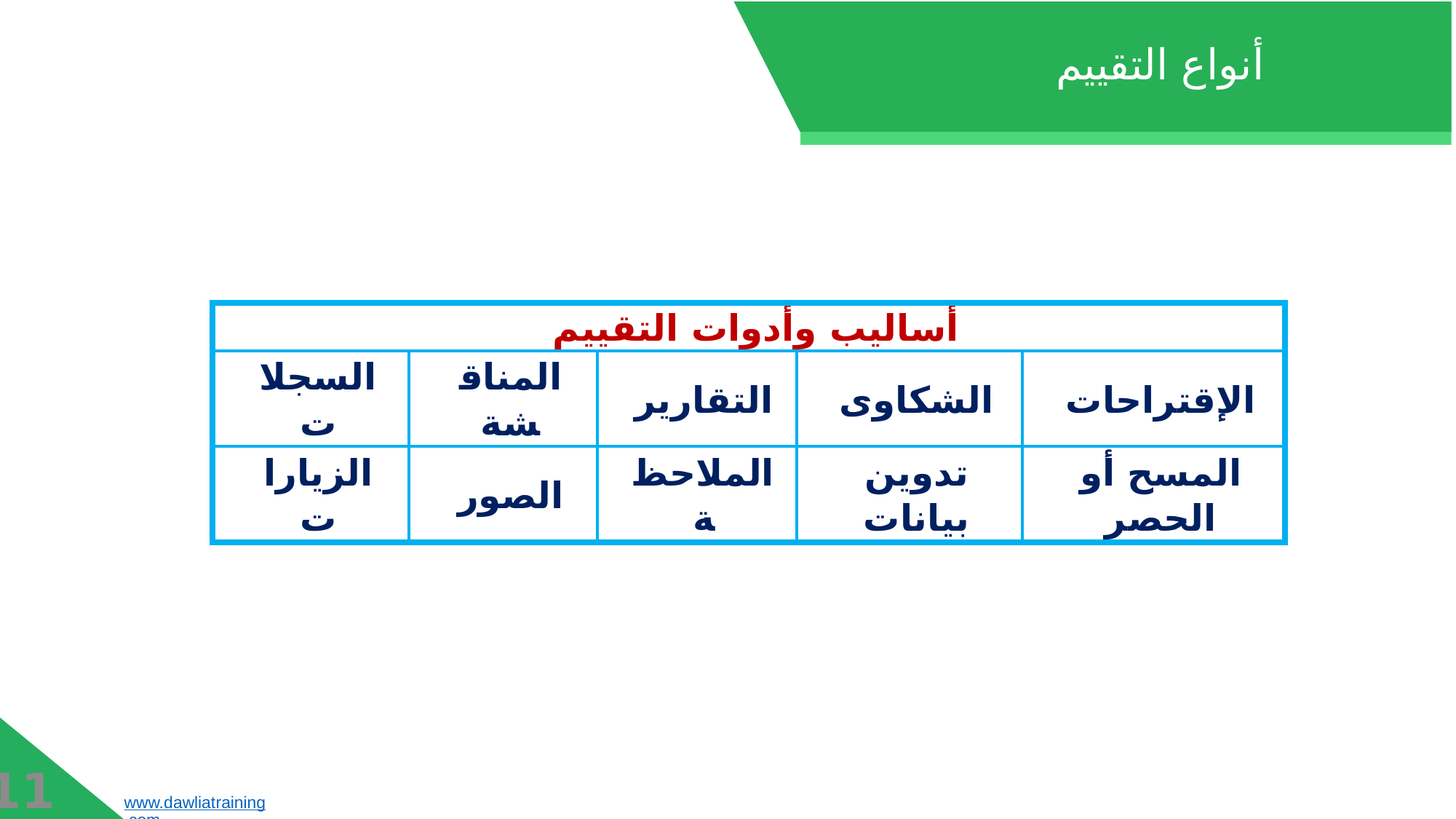

أنواع التقييم
| أساليب وأدوات التقييم |  |  |  |  |
| --- | --- | --- | --- | --- |
| السجلات | المناقشة | التقارير | الشكاوى | الإقتراحات |
| الزيارات | الصور | الملاحظة | تدوين بيانات | المسح أو الحصر |
111
www.dawliatraining.com